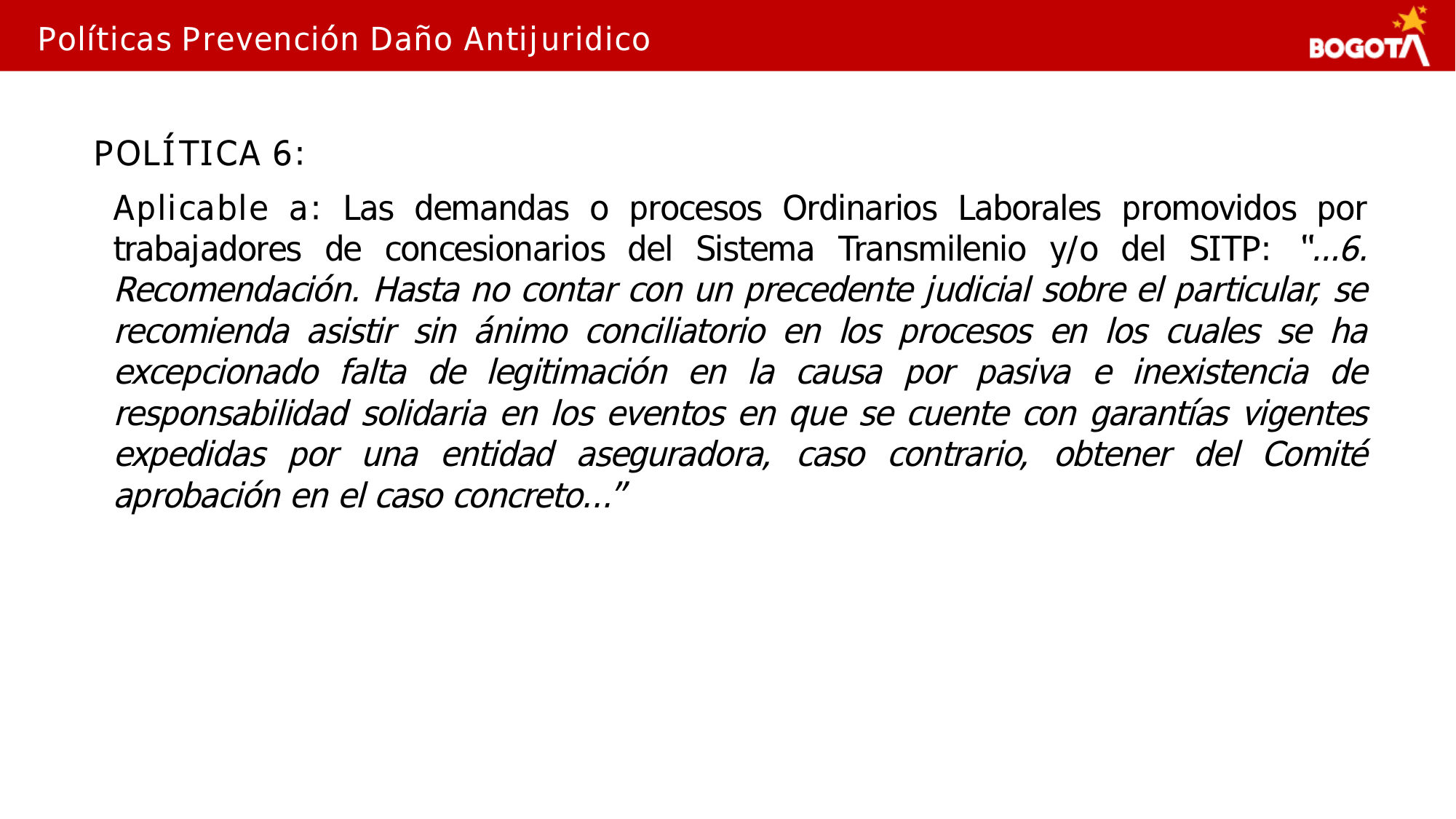

Políticas Prevención Daño Antijuridico
POLÍTICA 6:
Aplicable a: Las demandas o procesos Ordinarios Laborales promovidos por trabajadores de concesionarios del Sistema Transmilenio y/o del SITP: “…6. Recomendación. Hasta no contar con un precedente judicial sobre el particular, se recomienda asistir sin ánimo conciliatorio en los procesos en los cuales se ha excepcionado falta de legitimación en la causa por pasiva e inexistencia de responsabilidad solidaria en los eventos en que se cuente con garantías vigentes expedidas por una entidad aseguradora, caso contrario, obtener del Comité aprobación en el caso concreto...”